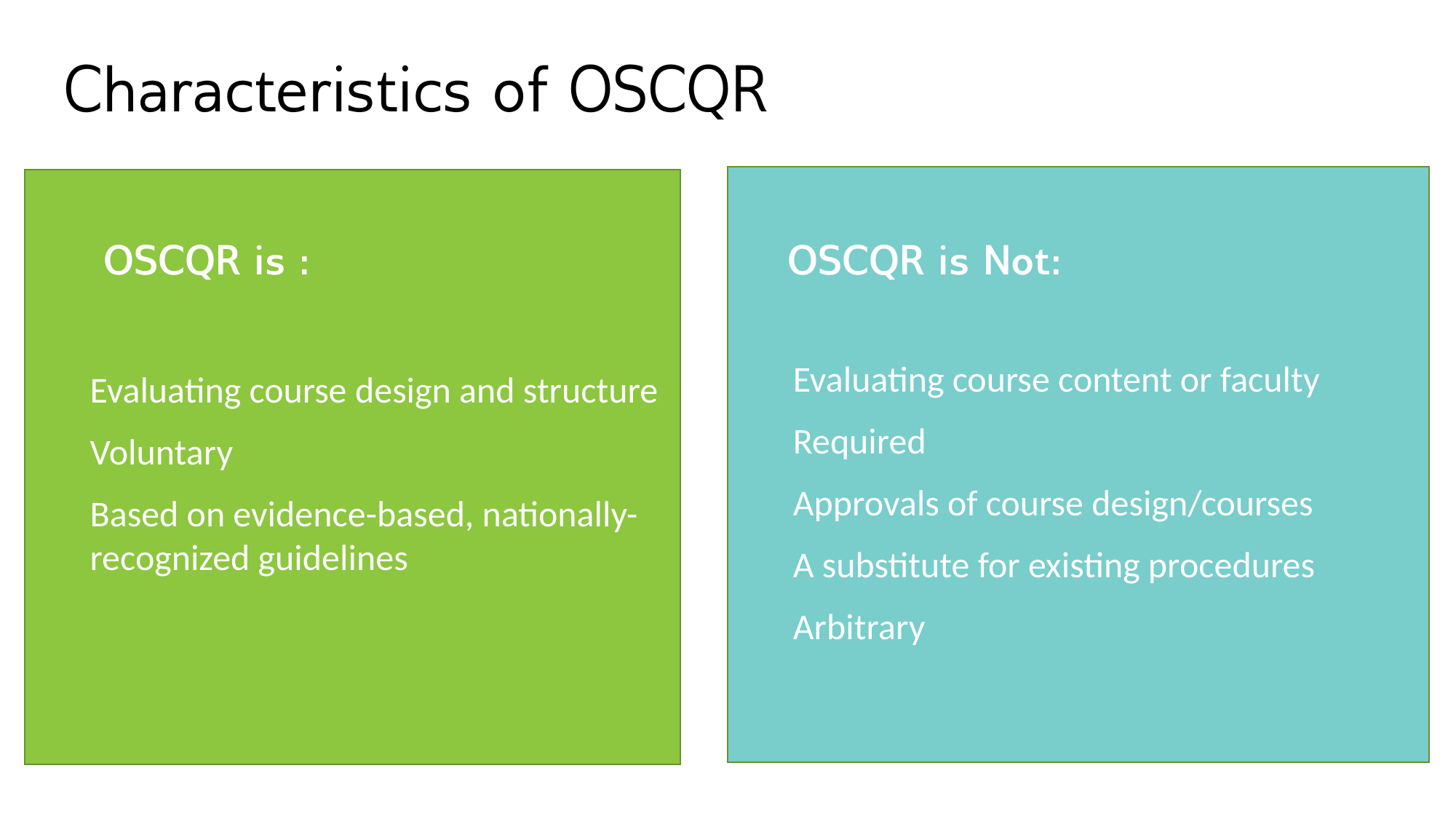

# Characteristics of OSCQR

Evaluating course content or faculty
Required
Approvals of course design/courses
A substitute for existing procedures
Arbitrary

Evaluating course design and structure
Voluntary
Based on evidence-based, nationally-recognized guidelines

OSCQR is :
OSCQR is Not: